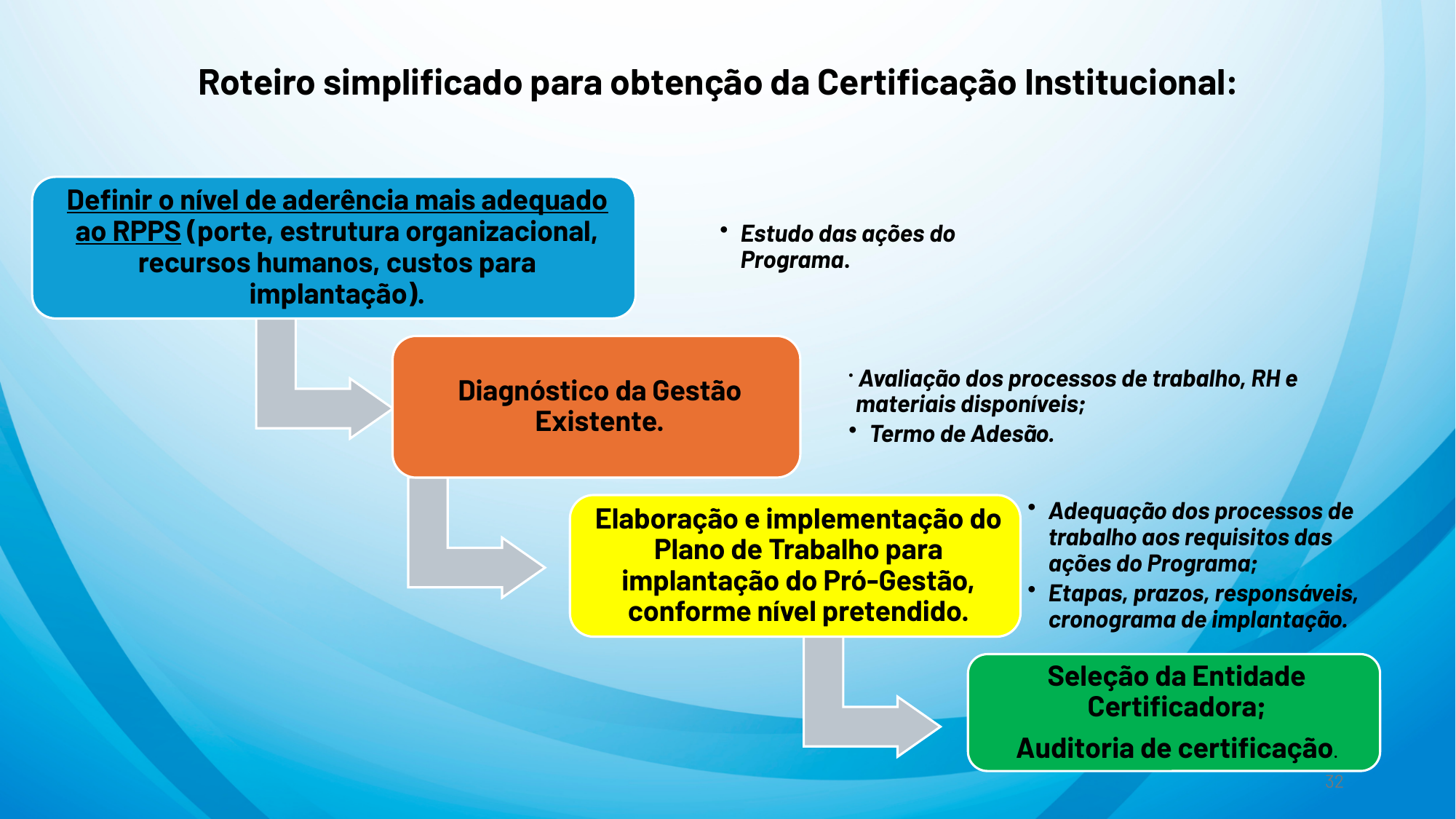

Roteiro simplificado para obtenção da Certificação Institucional:
Definir o nível de aderência mais adequado ao RPPS (porte, estrutura organizacional, recursos humanos, custos para implantação).
Estudo das ações do Programa.
Diagnóstico da Gestão Existente.
 Avaliação dos processos de trabalho, RH e materiais disponíveis;
Termo de Adesão.
Elaboração e implementação do Plano de Trabalho para implantação do Pró-Gestão, conforme nível pretendido.
Adequação dos processos de trabalho aos requisitos das ações do Programa;
Etapas, prazos, responsáveis, cronograma de implantação.
Seleção da Entidade Certificadora;
Auditoria de certificação.
32